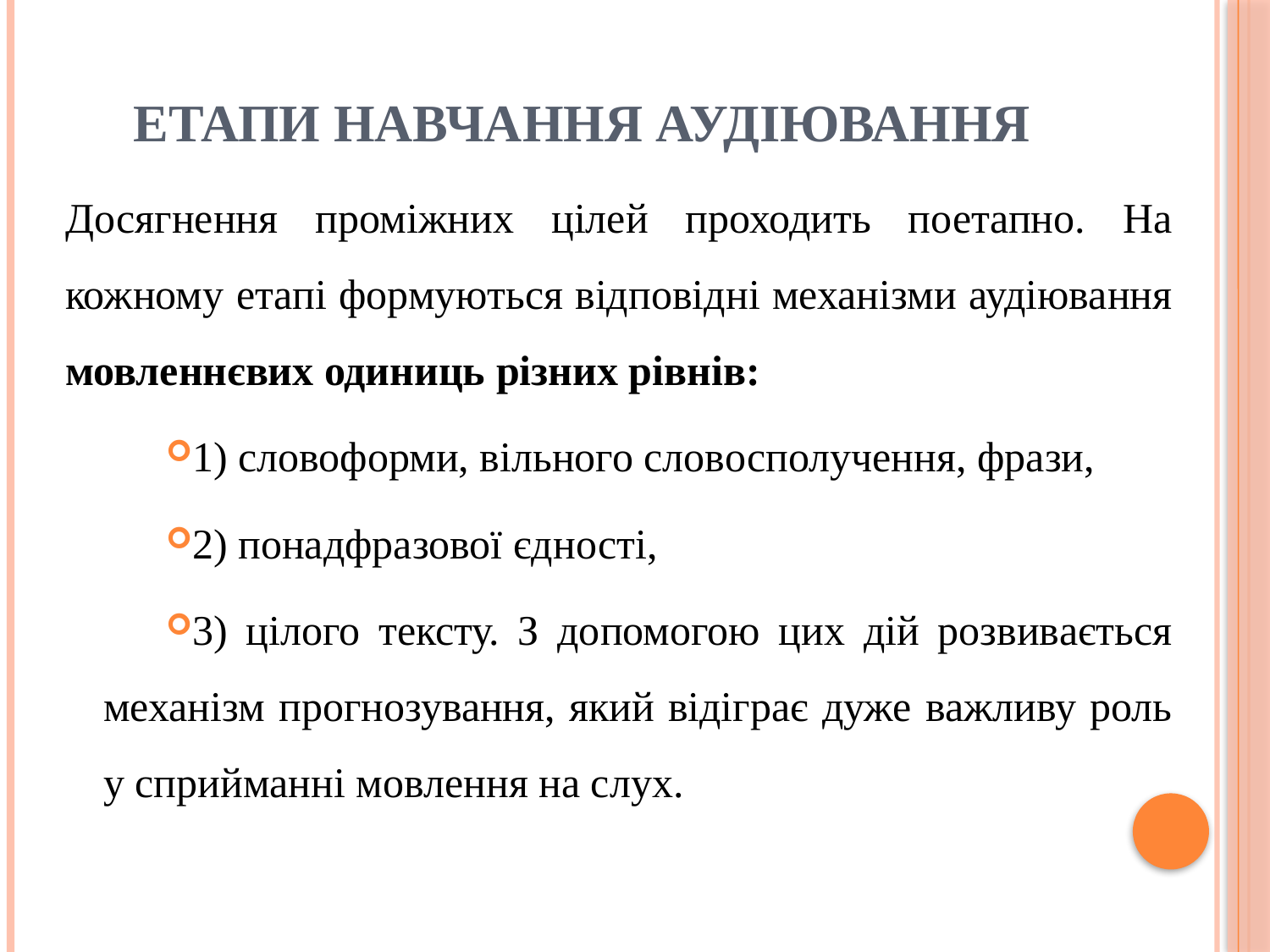

# Етапи навчання аудіювання
Досягнення проміжних цілей проходить поетапно. На кожному етапі формуються відповідні механізми аудіювання мовленнєвих одиниць різних рівнів:
1) словоформи, вільного словосполучення, фрази,
2) понадфразової єдності,
3) цілого тексту. З допомогою цих дій розвивається механізм прогнозування, який відіграє дуже важливу роль у сприйманні мовлення на слух.